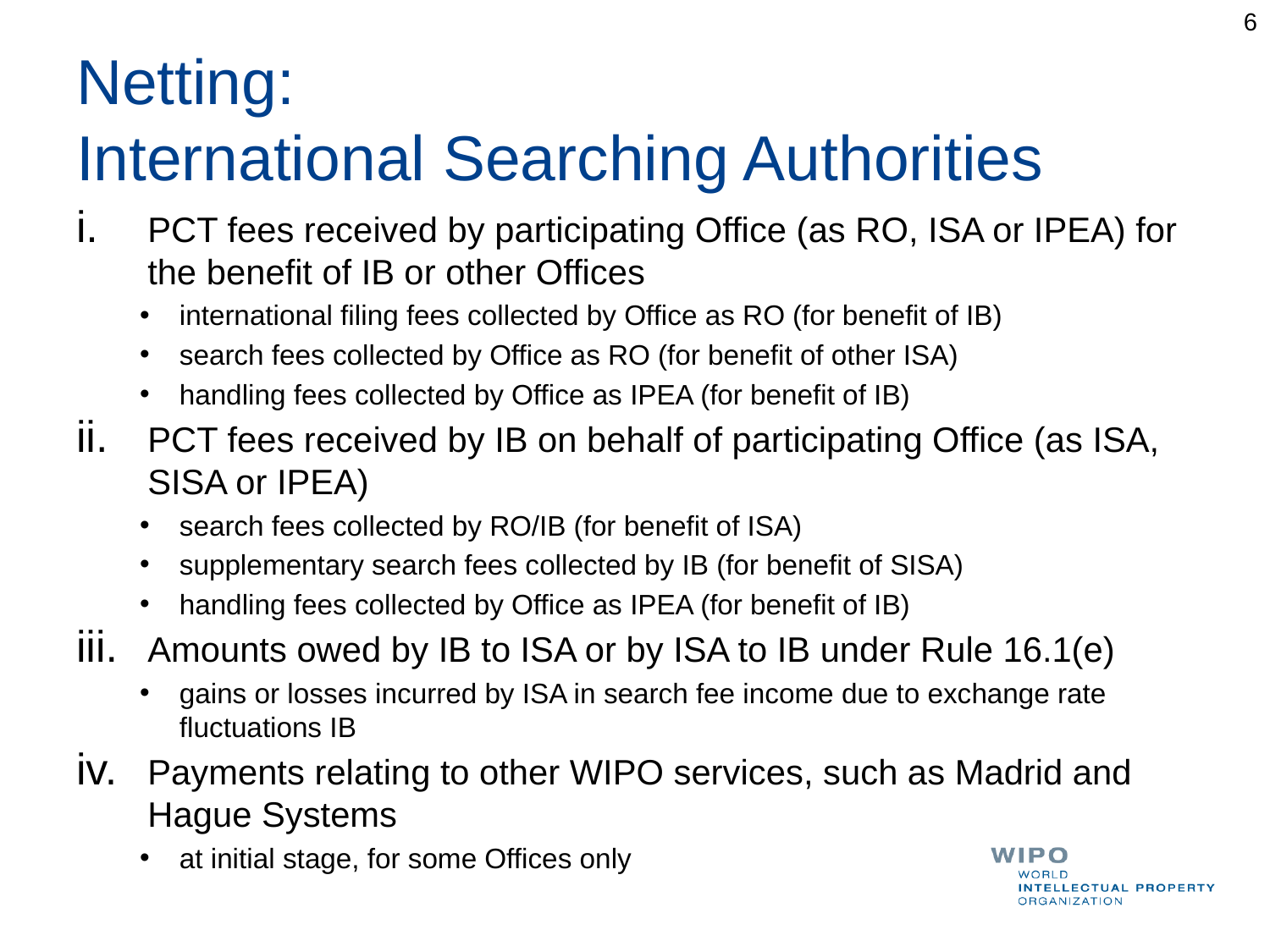

6
# Netting: International Searching Authorities
PCT fees received by participating Office (as RO, ISA or IPEA) for the benefit of IB or other Offices
international filing fees collected by Office as RO (for benefit of IB)
search fees collected by Office as RO (for benefit of other ISA)
handling fees collected by Office as IPEA (for benefit of IB)
PCT fees received by IB on behalf of participating Office (as ISA, SISA or IPEA)
search fees collected by RO/IB (for benefit of ISA)
supplementary search fees collected by IB (for benefit of SISA)
handling fees collected by Office as IPEA (for benefit of IB)
Amounts owed by IB to ISA or by ISA to IB under Rule 16.1(e)
gains or losses incurred by ISA in search fee income due to exchange rate fluctuations IB
Payments relating to other WIPO services, such as Madrid and Hague Systems
at initial stage, for some Offices only